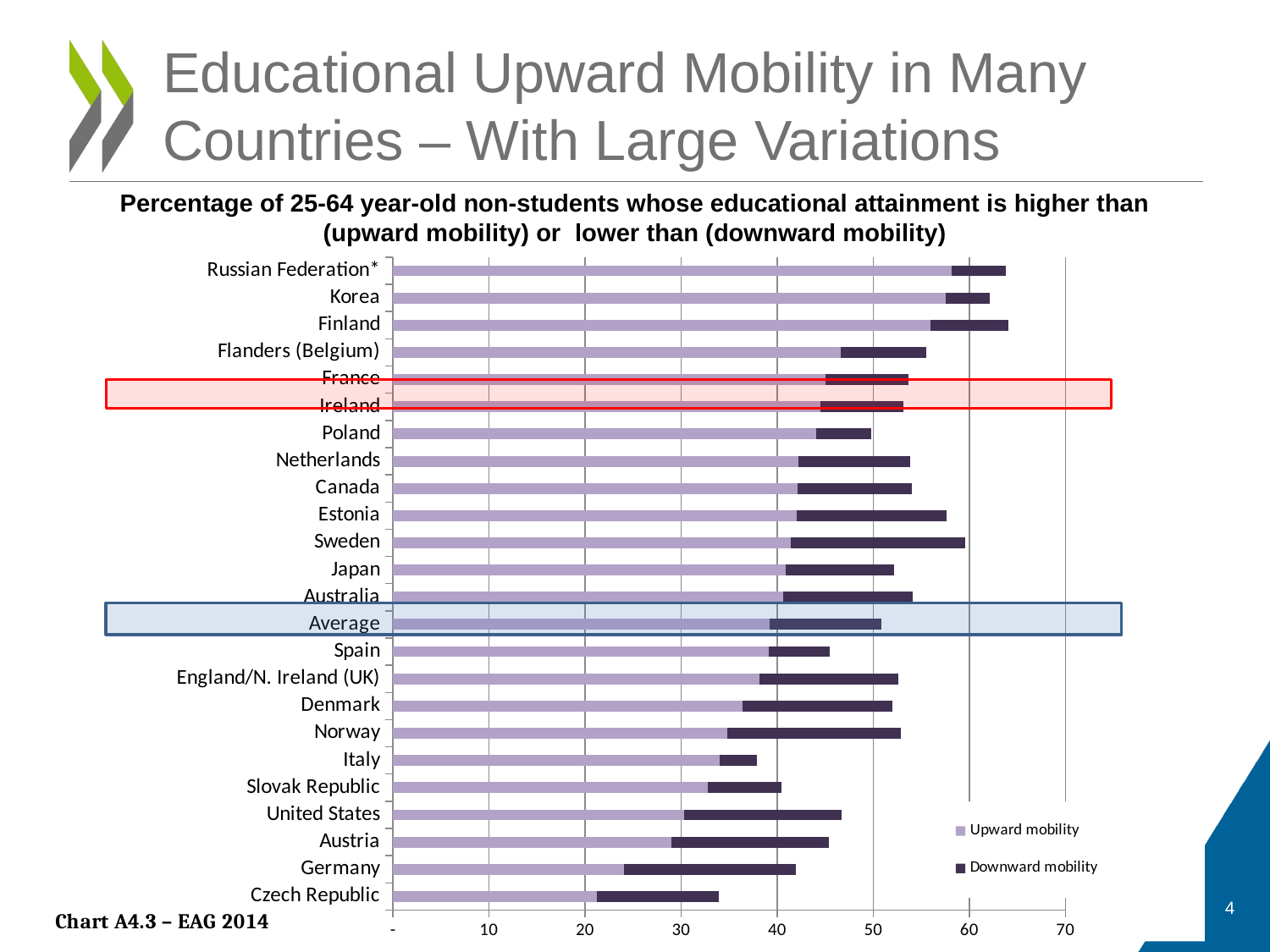

# Educational Upward Mobility in Many Countries – With Large Variations
Percentage of 25-64 year-old non-students whose educational attainment is higher than (upward mobility) or  lower than (downward mobility)

### Chart

| Category | Upward mobility | Downward mobility |
|---|---|---|
| Czech Republic | 21.217878410209572 | 12.710786213703043 |
| Germany | 24.02973110528327 | 17.943541701552718 |
| Austria | 29.01480356612002 | 16.35076477675883 |
| United States | 30.341440109259587 | 16.401815914999506 |
| Slovak Republic | 32.81141209735023 | 7.643671694582534 |
| Italy | 33.97821614820002 | 3.9362530697655274 |
| Norway | 34.79703168579863 | 18.06835775008733 |
| Denmark | 36.362904501306296 | 15.643289274044466 |
| England/N. Ireland (UK) | 38.13526535114541 | 14.462363981702083 |
| Spain | 39.150145103988436 | 6.277792160682694 |
| Average | 39.217952009319575 | 11.642955978223164 |
| Australia | 40.64579663986707 | 13.490227268433545 |
| Japan | 40.91614683146077 | 11.238210875933868 |
| Sweden | 41.40682194604918 | 18.152973455977925 |
| Estonia | 42.05121162074698 | 15.562897101214896 |
| Canada | 42.08491477803087 | 11.959309775860087 |
| Netherlands | 42.21244823205366 | 11.668823005112252 |
| Poland | 44.03506421103827 | 5.766692805083494 |
| Ireland | 44.50099248004173 | 8.675147831933733 |
| France | 45.00167449590474 | 8.63902187334111 |
| Flanders (Belgium) | 46.621083092764934 | 8.874373418885574 |
| Finland | 55.94832940449349 | 8.130694163095356 |
| Korea | 57.53163239391756 | 4.54802340815899 |
| Russian Federation* | 58.12548484976454 | 5.648522697539373 |

4